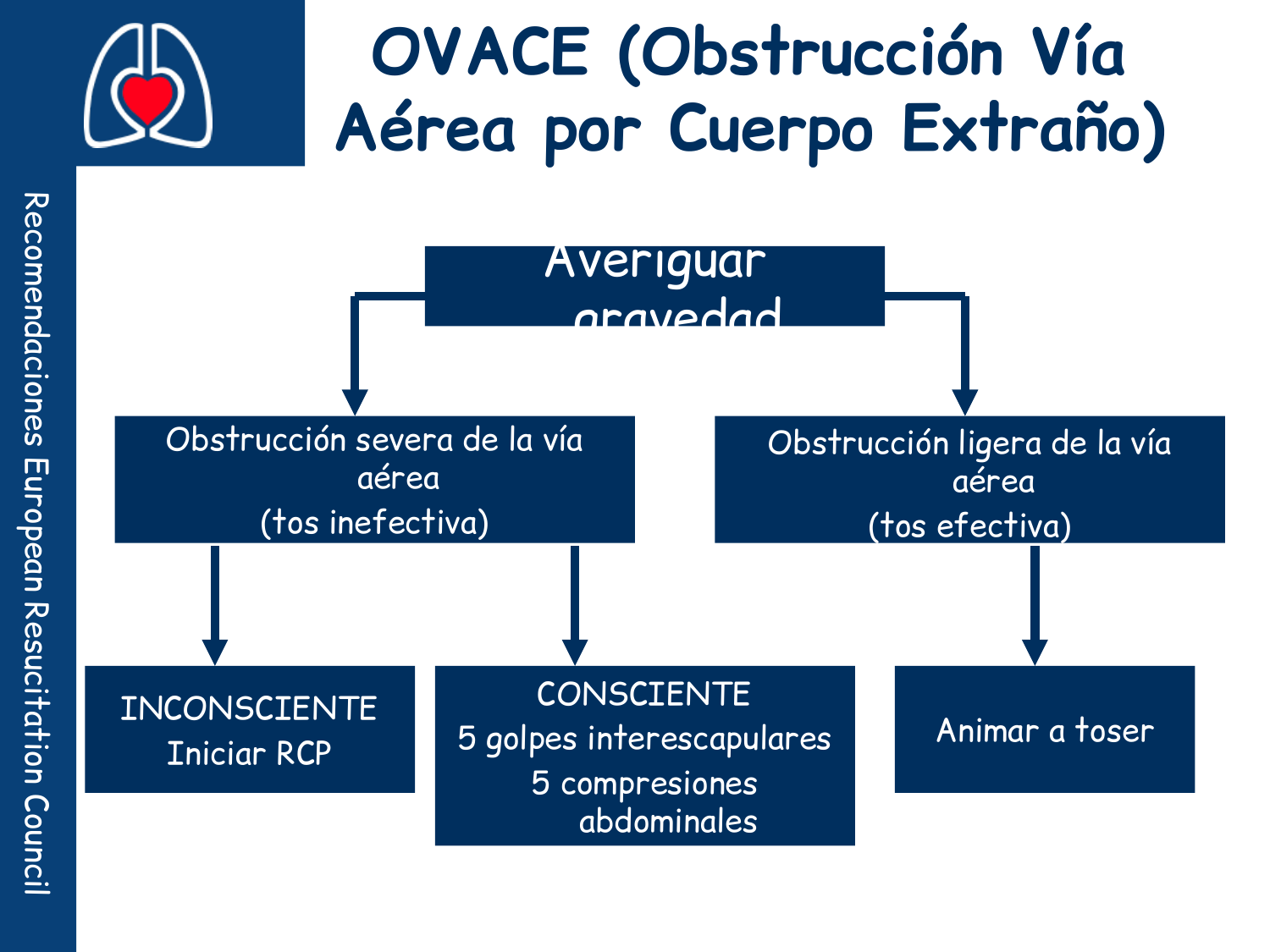

OVACE (Obstrucción Vía Aérea por Cuerpo Extraño)
Averiguar gravedad
Obstrucción severa de la vía aérea
(tos inefectiva)

Obstrucción ligera de la vía aérea
(tos efectiva)

INCONSCIENTE
Iniciar RCP
CONSCIENTE
5 golpes interescapulares
5 compresiones abdominales
Animar a toser